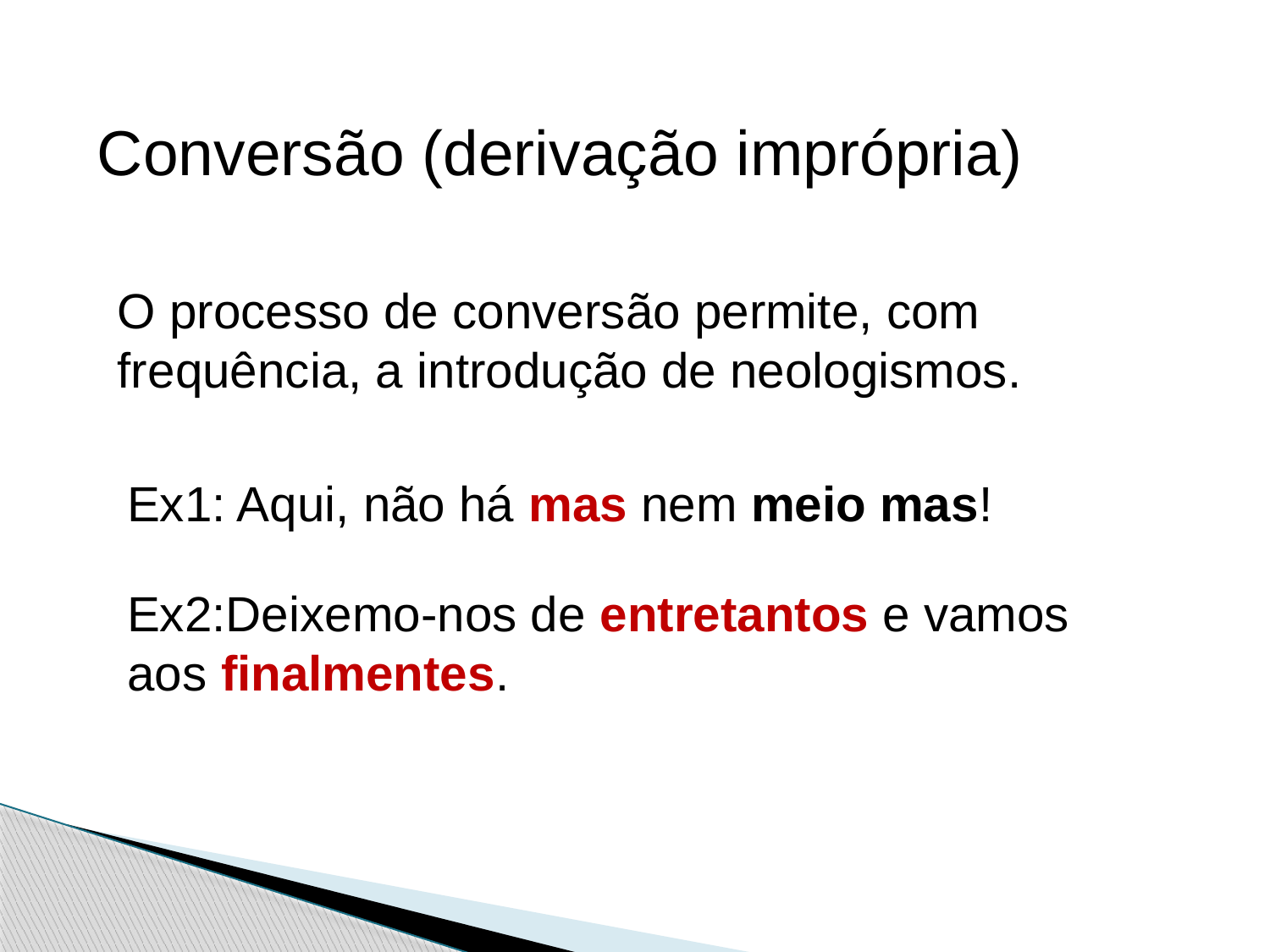

Conversão (derivação imprópria)
O processo de conversão permite, com frequência, a introdução de neologismos.
Ex1: Aqui, não há mas nem meio mas!
Ex2:Deixemo-nos de entretantos e vamos aos finalmentes.